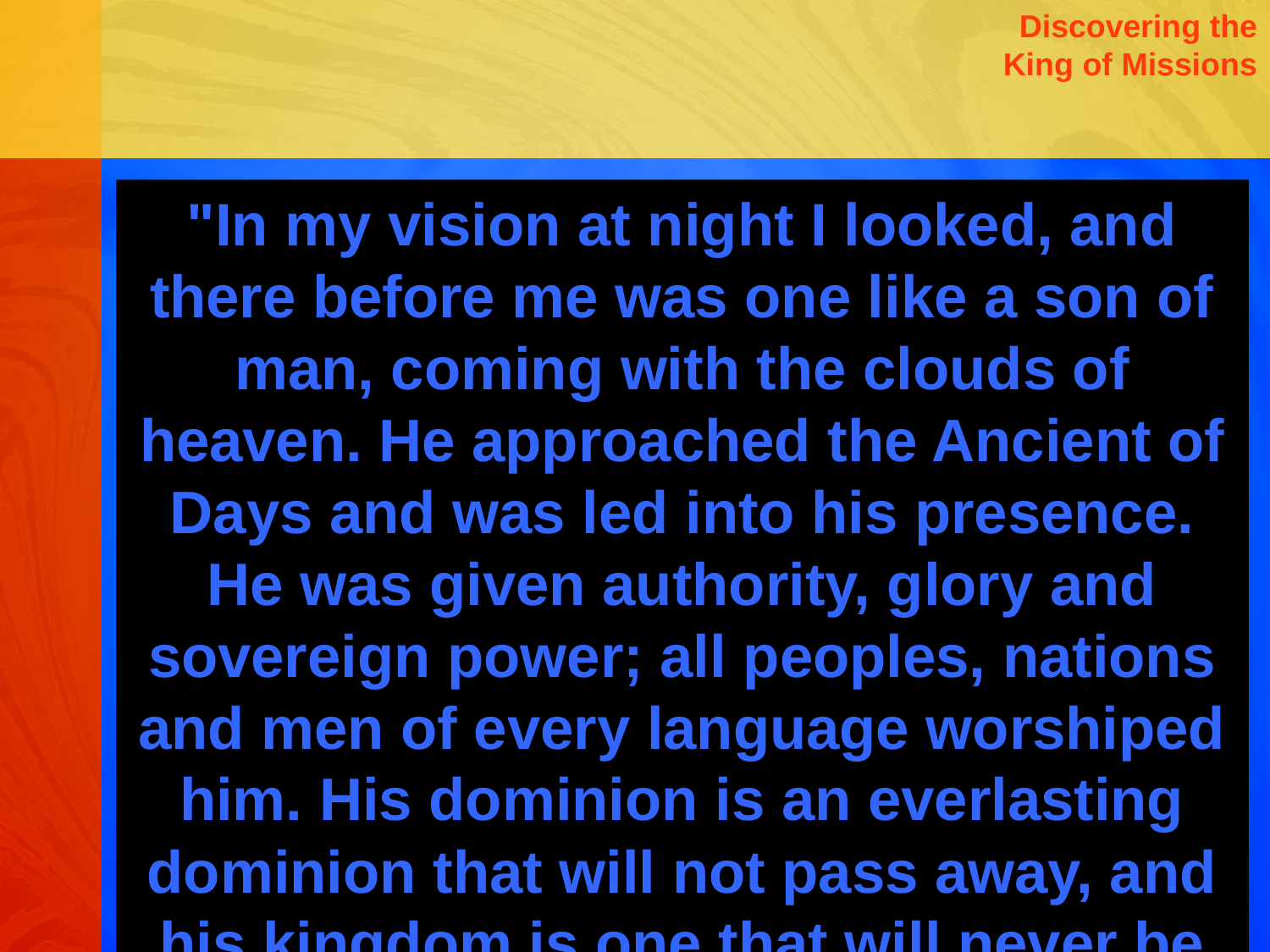

Discovering the King of Missions
"In my vision at night I looked, and there before me was one like a son of man, coming with the clouds of heaven. He approached the Ancient of Days and was led into his presence. He was given authority, glory and sovereign power; all peoples, nations and men of every language worshiped him. His dominion is an everlasting dominion that will not pass away, and his kingdom is one that will never be destroyed.” Daniel 7:13-14